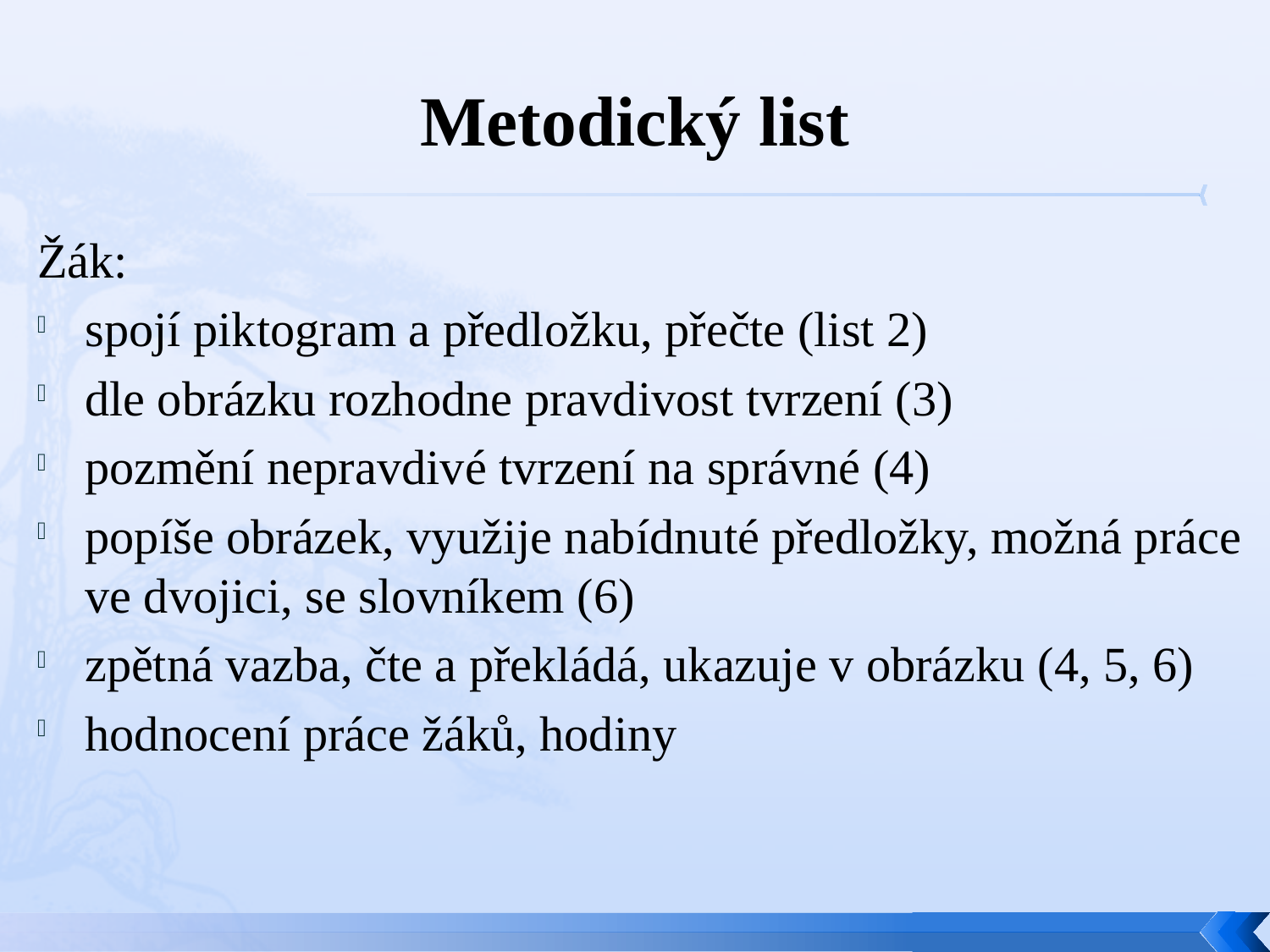

# Metodický list
Žák:
spojí piktogram a předložku, přečte (list 2)
dle obrázku rozhodne pravdivost tvrzení (3)
pozmění nepravdivé tvrzení na správné (4)
popíše obrázek, využije nabídnuté předložky, možná práce ve dvojici, se slovníkem (6)
zpětná vazba, čte a překládá, ukazuje v obrázku (4, 5, 6)
hodnocení práce žáků, hodiny